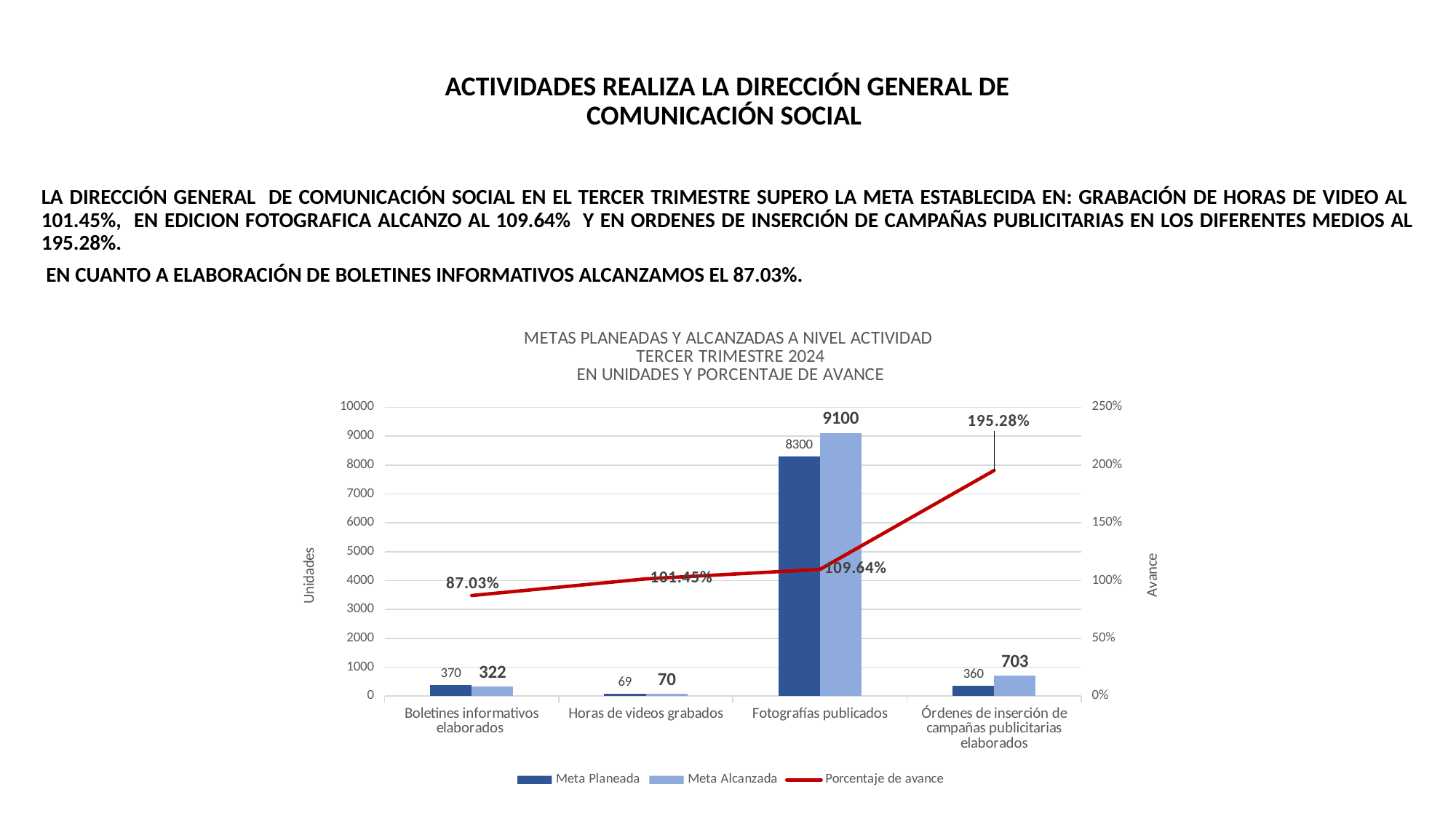

ACTIVIDADES REALIZA LA DIRECCIÓN GENERAL DE COMUNICACIÓN SOCIAL
LA DIRECCIÓN GENERAL  DE COMUNICACIÓN SOCIAL EN EL TERCER TRIMESTRE SUPERO LA META ESTABLECIDA EN: GRABACIÓN DE HORAS DE VIDEO AL  101.45%,  EN EDICION FOTOGRAFICA ALCANZO AL 109.64%  Y EN ORDENES DE INSERCIÓN DE CAMPAÑAS PUBLICITARIAS EN LOS DIFERENTES MEDIOS AL 195.28%.
 EN CUANTO A ELABORACIÓN DE BOLETINES INFORMATIVOS ALCANZAMOS EL 87.03%.

### Chart: METAS PLANEADAS Y ALCANZADAS A NIVEL ACTIVIDAD
TERCER TRIMESTRE 2024
EN UNIDADES Y PORCENTAJE DE AVANCE

| Category | Meta Planeada | Meta Alcanzada |  |
|---|---|---|---|
| Boletines informativos elaborados  | 370.0 | 322.0 | 0.8702702702702703 |
| Horas de videos grabados | 69.0 | 70.0 | 1.0144927536231885 |
| Fotografías publicados | 8300.0 | 9100.0 | 1.0963855421686748 |
| Órdenes de inserción de campañas publicitarias elaborados | 360.0 | 703.0 | 1.9527777777777777 |